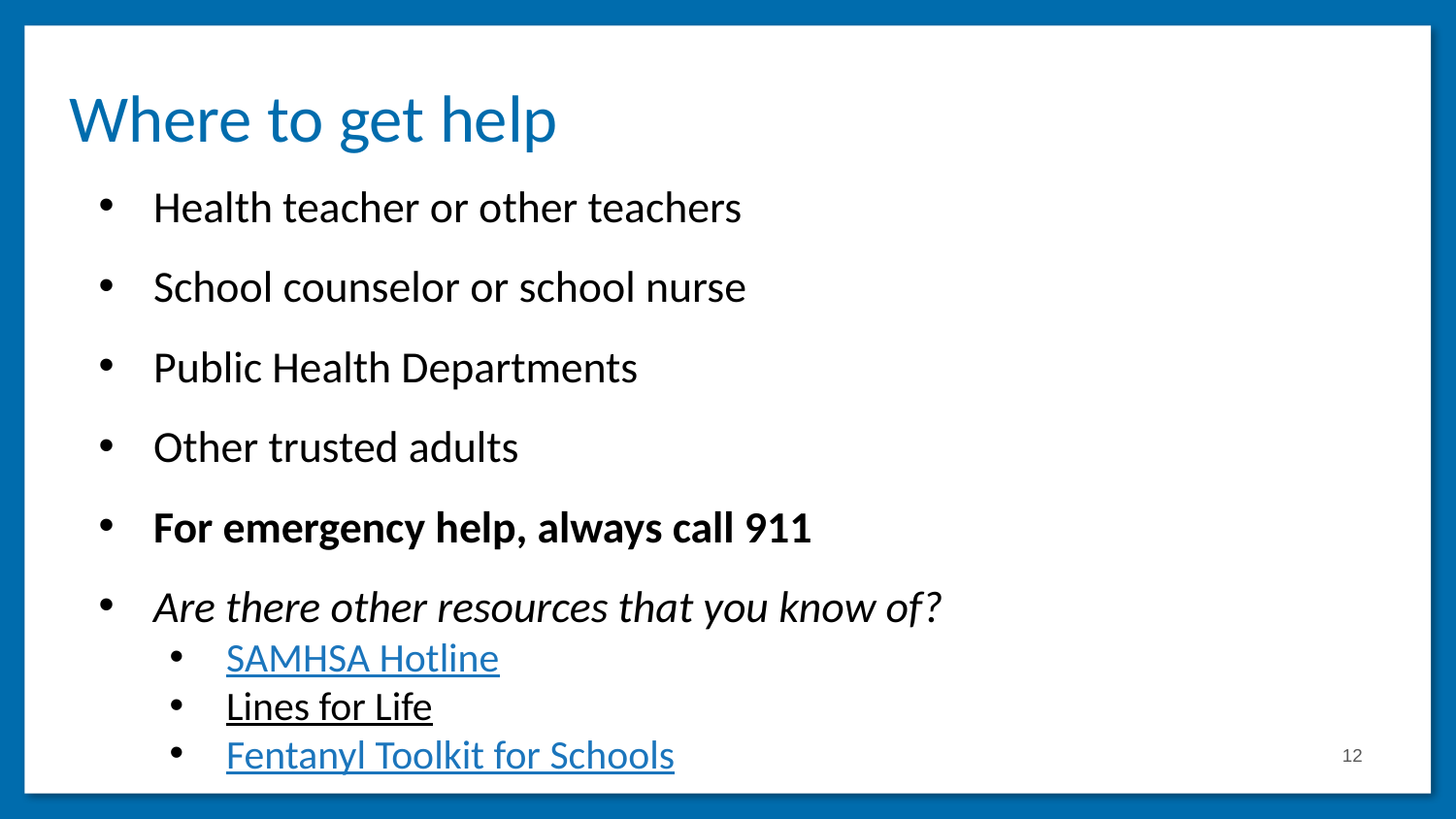

Where to get help
Health teacher or other teachers
School counselor or school nurse
Public Health Departments
Other trusted adults
For emergency help, always call 911
Are there other resources that you know of?
SAMHSA Hotline
Lines for Life
Fentanyl Toolkit for Schools
12